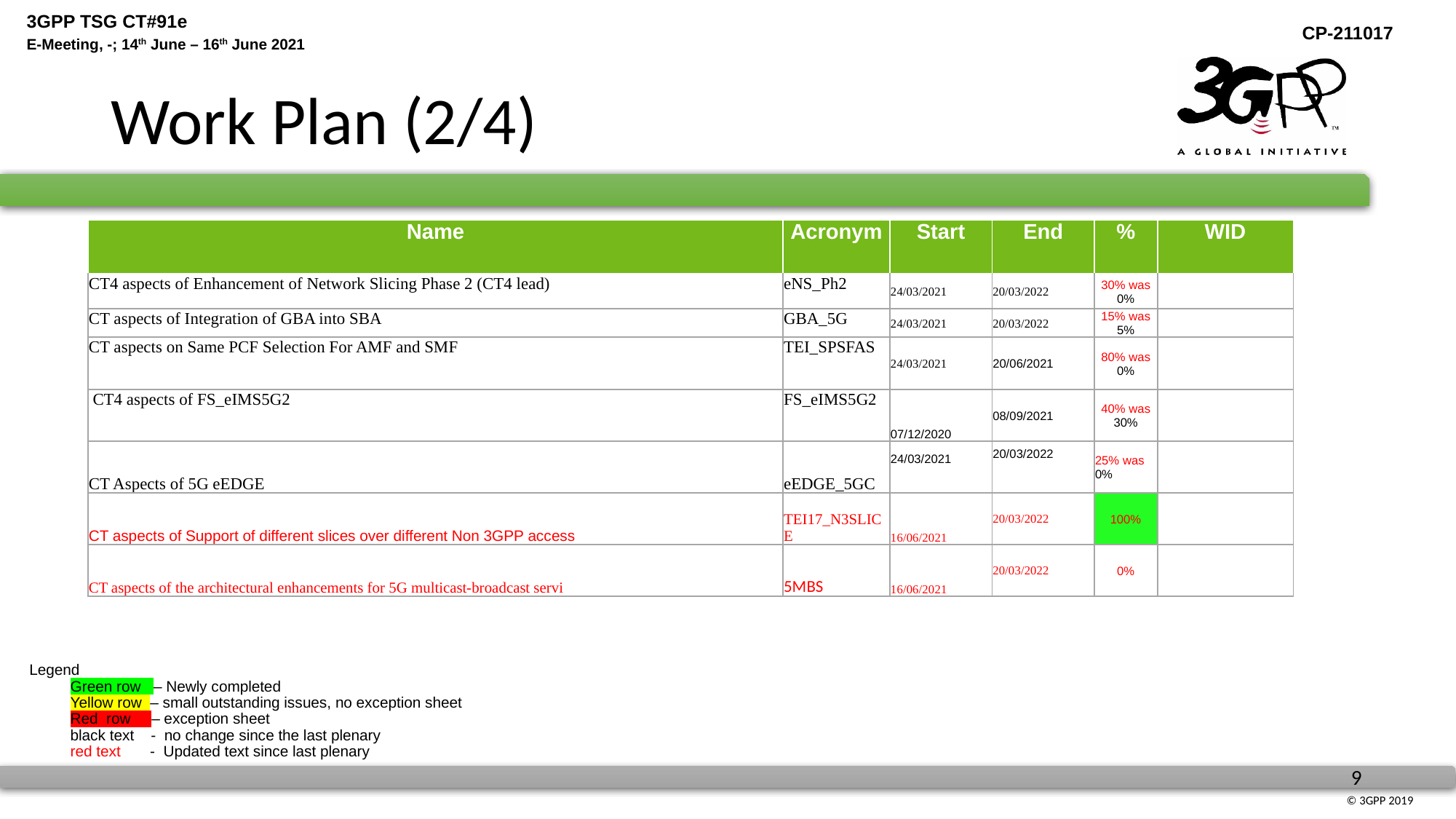

# Work Plan (2/4)
| Name | Acronym | Start | End | % | WID |
| --- | --- | --- | --- | --- | --- |
| CT4 aspects of Enhancement of Network Slicing Phase 2 (CT4 lead) | eNS\_Ph2 | 24/03/2021 | 20/03/2022 | 30% was 0% |  |
| CT aspects of Integration of GBA into SBA | GBA\_5G | 24/03/2021 | 20/03/2022 | 15% was 5% |  |
| CT aspects on Same PCF Selection For AMF and SMF | TEI\_SPSFAS | 24/03/2021 | 20/06/2021 | 80% was 0% |  |
| CT4 aspects of FS\_eIMS5G2 | FS\_eIMS5G2 | 07/12/2020 | 08/09/2021 | 40% was 30% |  |
| CT Aspects of 5G eEDGE | eEDGE\_5GC | 24/03/2021 | 20/03/2022 | 25% was 0% |  |
| CT aspects of Support of different slices over different Non 3GPP access | TEI17\_N3SLICE | 16/06/2021 | 20/03/2022 | 100% |  |
| CT aspects of the architectural enhancements for 5G multicast-broadcast servi | 5MBS | 16/06/2021 | 20/03/2022 | 0% |  |
Legend
Green row   – Newly completed
	Yellow row  – small outstanding issues, no exception sheet
Red  row     – exception sheet
	black text    -  no change since the last plenary
	red text       -  Updated text since last plenary